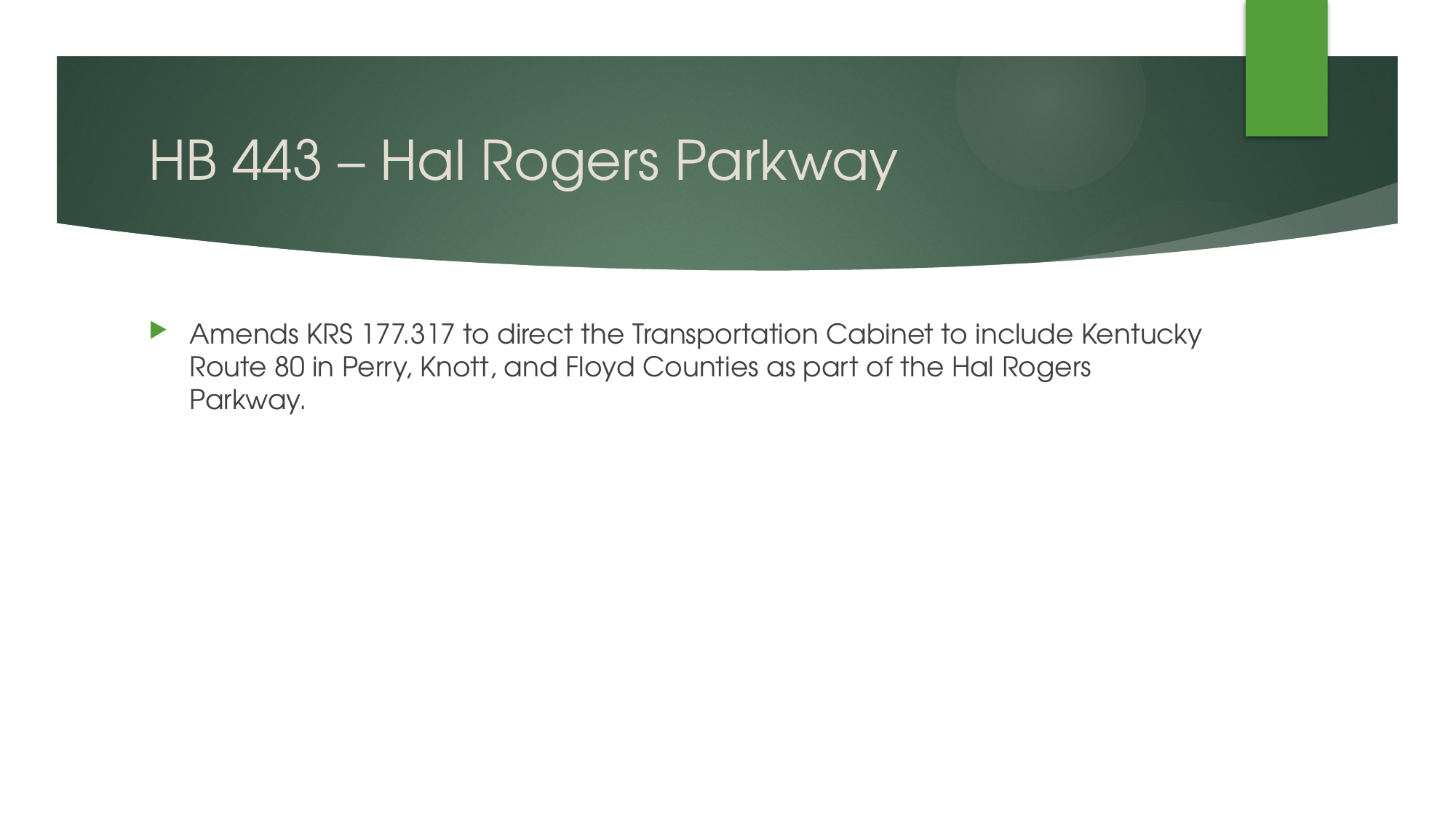

# HB 443 – Hal Rogers Parkway
Amends KRS 177.317 to direct the Transportation Cabinet to include Kentucky Route 80 in Perry, Knott, and Floyd Counties as part of the Hal Rogers Parkway.